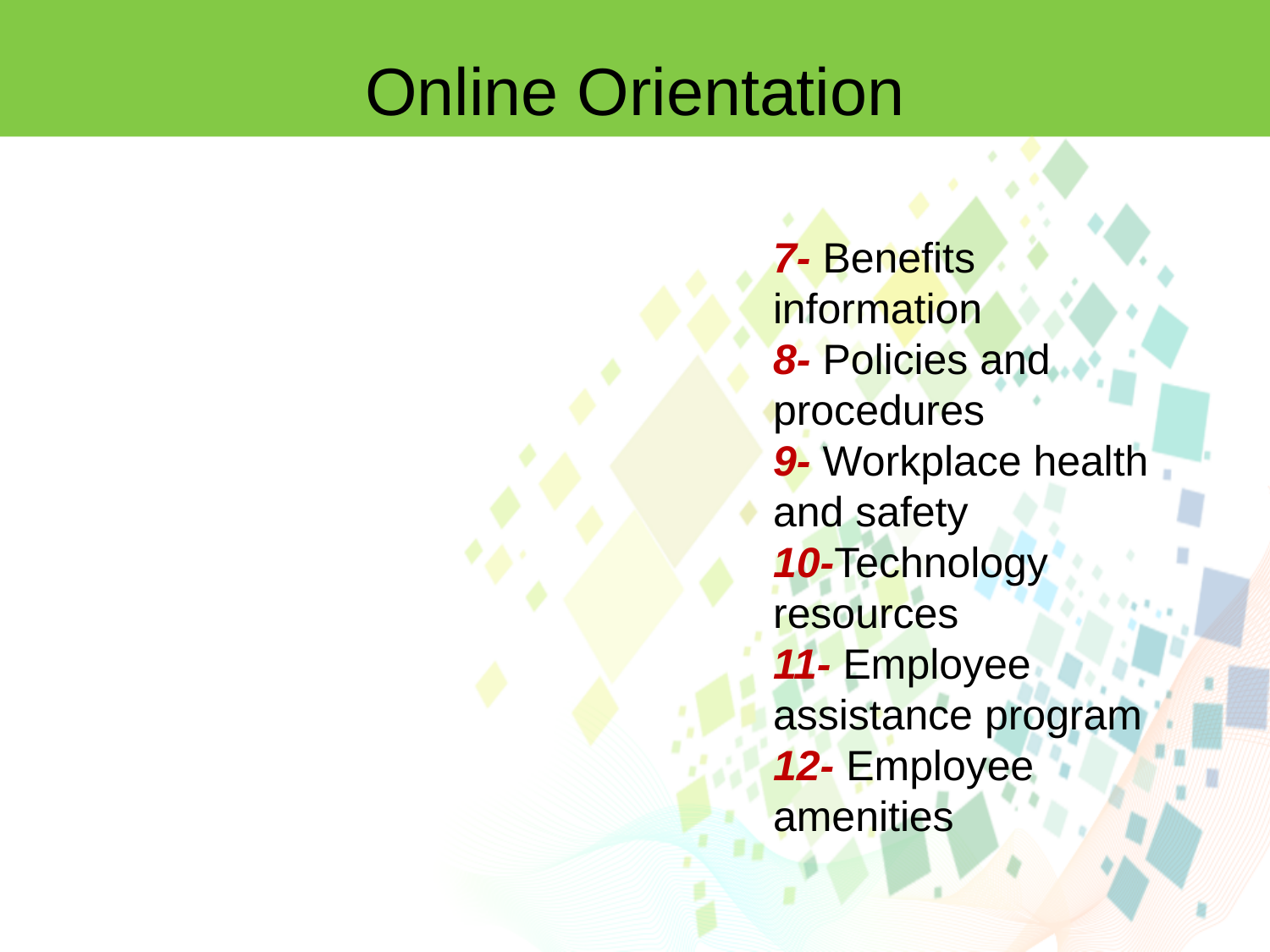

Online Orientation
7- Benefits information
8- Policies and procedures
9- Workplace health and safety
10-Technology resources
11- Employee assistance program
12- Employee amenities